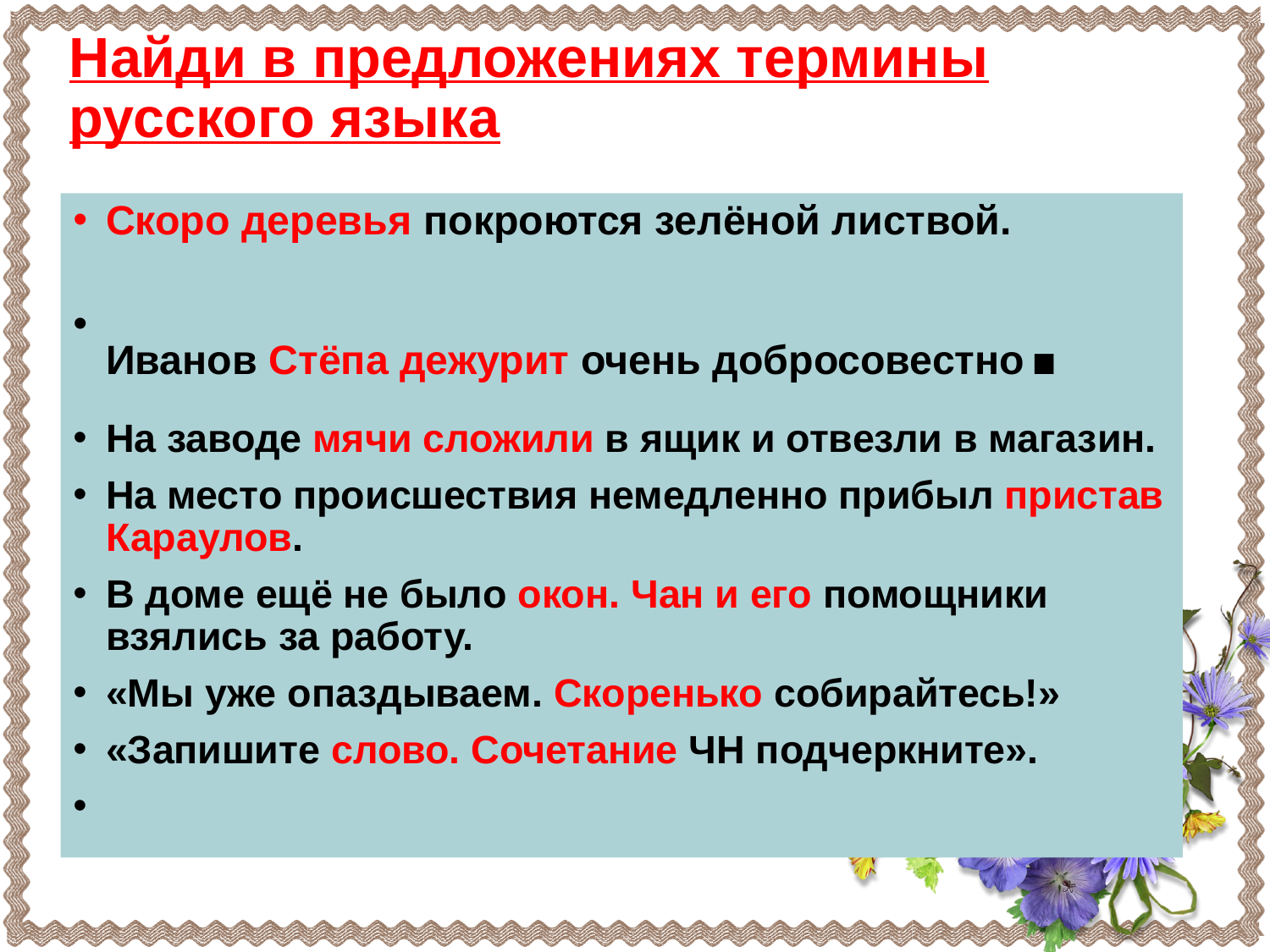

# Найди в предложениях термины русского языка
Скоро деревья покроются зелёной листвой.
Иванов Стёпа дежурит очень добросовестно.
На заводе мячи сложили в ящик и отвезли в магазин.
На место происшествия немедленно прибыл пристав Караулов.
В доме ещё не было окон. Чан и его помощники взялись за работу.
«Мы уже опаздываем. Скоренько собирайтесь!»
«Запишите слово. Сочетание ЧН подчеркните».